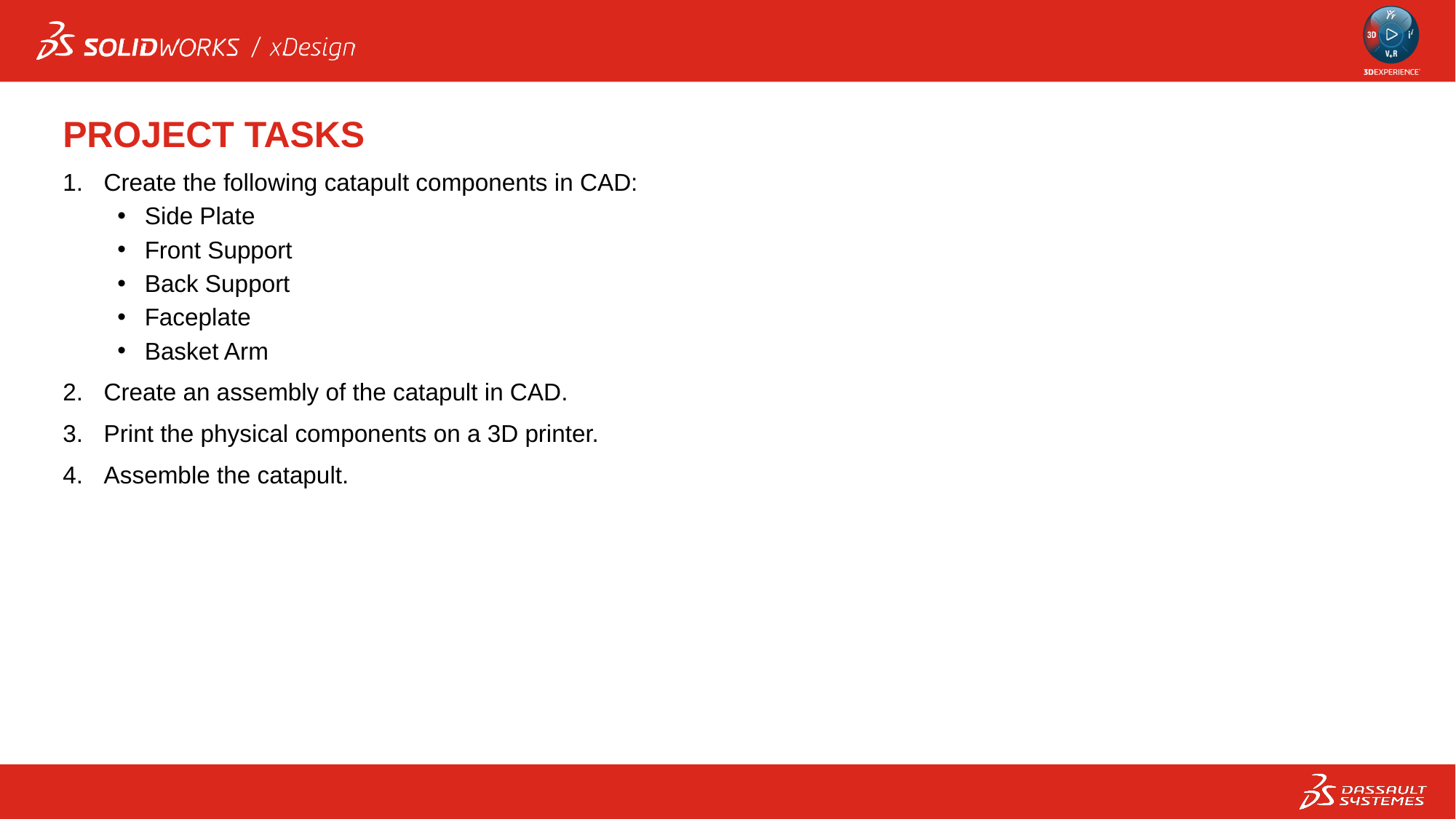

PROJECT TASKS
Create the following catapult components in CAD:
Side Plate
Front Support
Back Support
Faceplate
Basket Arm
Create an assembly of the catapult in CAD.
Print the physical components on a 3D printer.
Assemble the catapult.